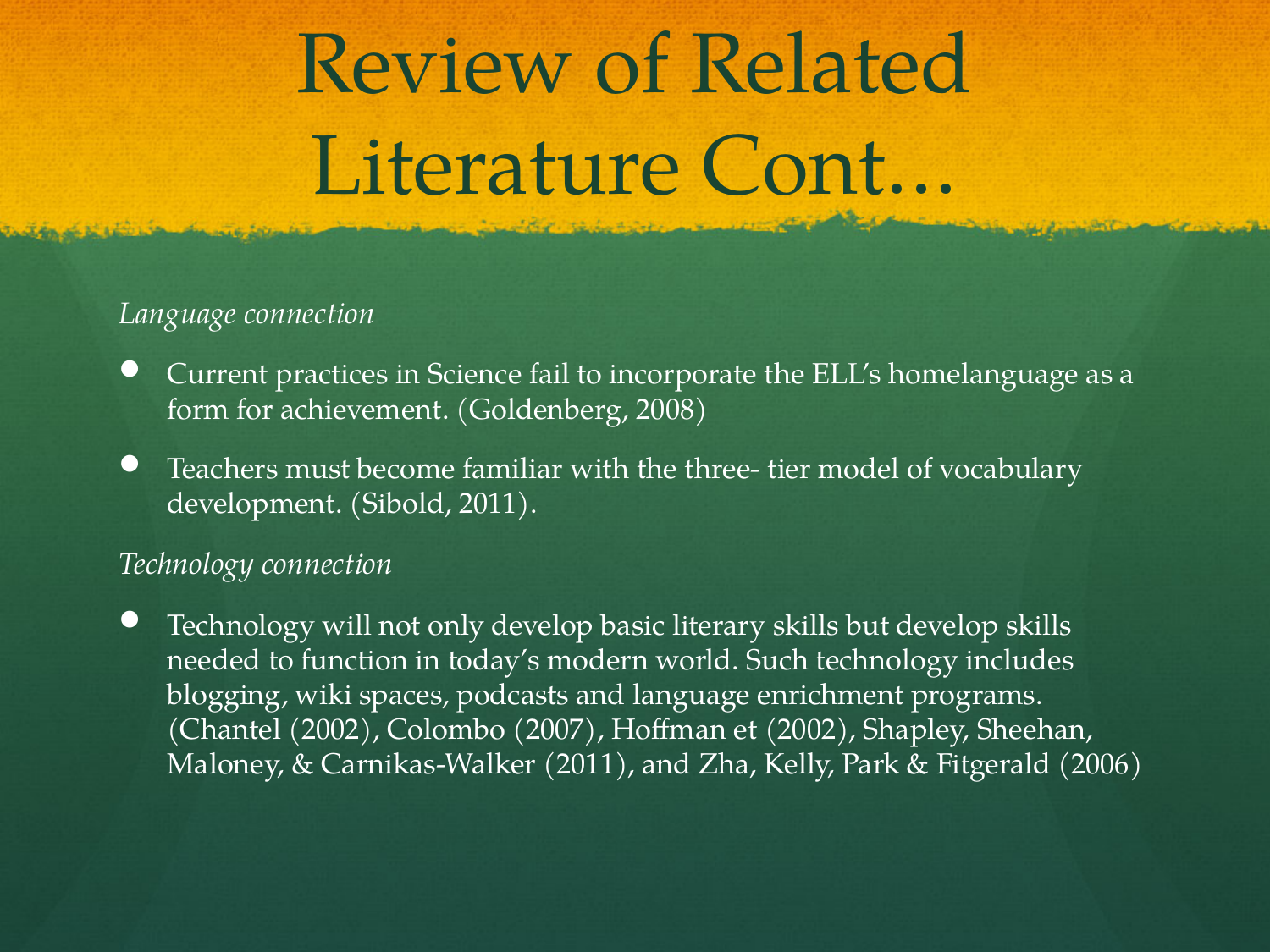

# Review of Related Literature Cont…
Language connection
Current practices in Science fail to incorporate the ELL’s homelanguage as a form for achievement. (Goldenberg, 2008)
Teachers must become familiar with the three- tier model of vocabulary development. (Sibold, 2011).
Technology connection
Technology will not only develop basic literary skills but develop skills needed to function in today’s modern world. Such technology includes blogging, wiki spaces, podcasts and language enrichment programs. (Chantel (2002), Colombo (2007), Hoffman et (2002), Shapley, Sheehan, Maloney, & Carnikas-Walker (2011), and Zha, Kelly, Park & Fitgerald (2006)